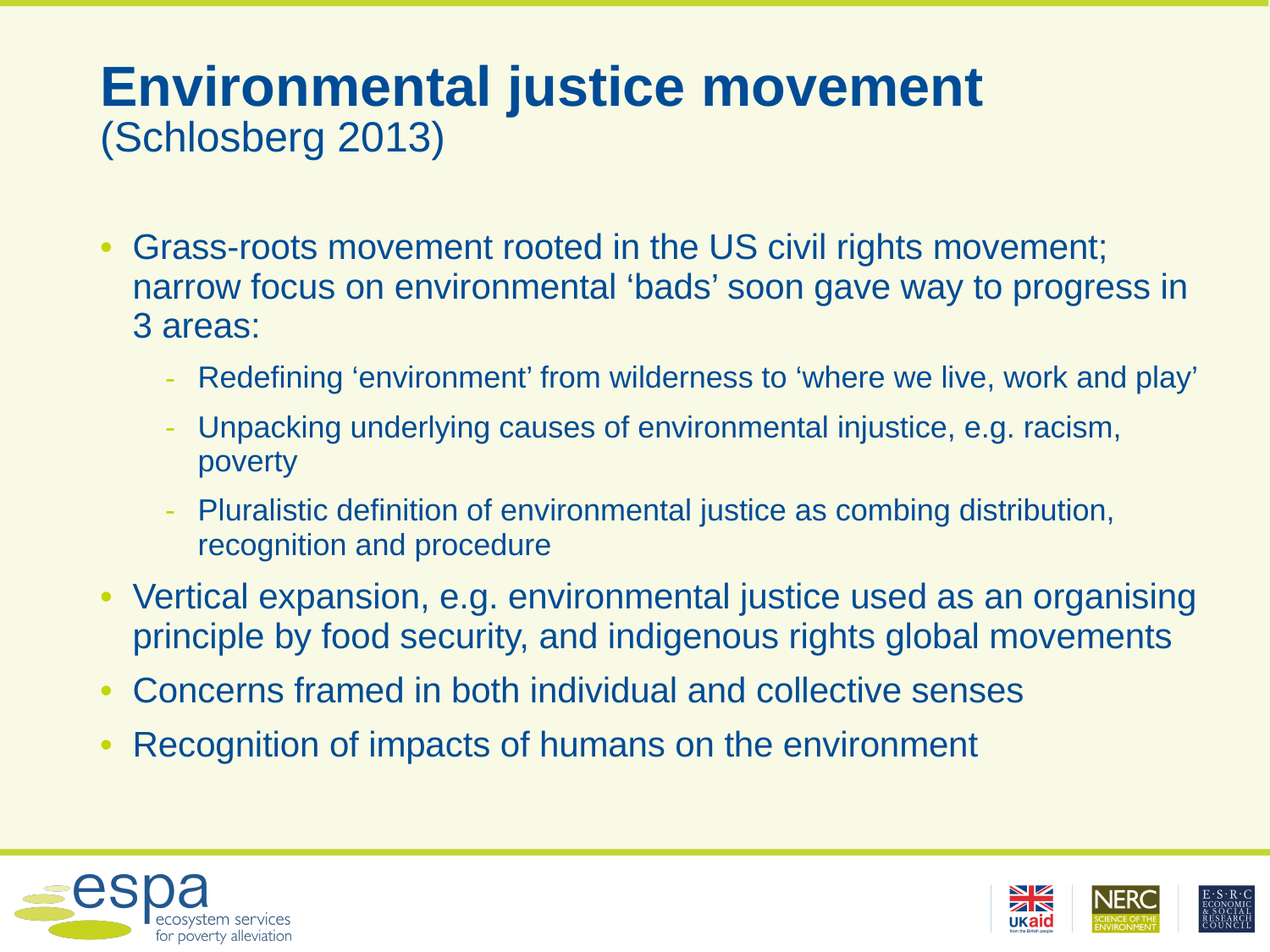

# Environmental justice movement (Schlosberg 2013)
Grass-roots movement rooted in the US civil rights movement; narrow focus on environmental ‘bads’ soon gave way to progress in 3 areas:
Redefining ‘environment’ from wilderness to ‘where we live, work and play’
Unpacking underlying causes of environmental injustice, e.g. racism, poverty
Pluralistic definition of environmental justice as combing distribution, recognition and procedure
Vertical expansion, e.g. environmental justice used as an organising principle by food security, and indigenous rights global movements
Concerns framed in both individual and collective senses
Recognition of impacts of humans on the environment